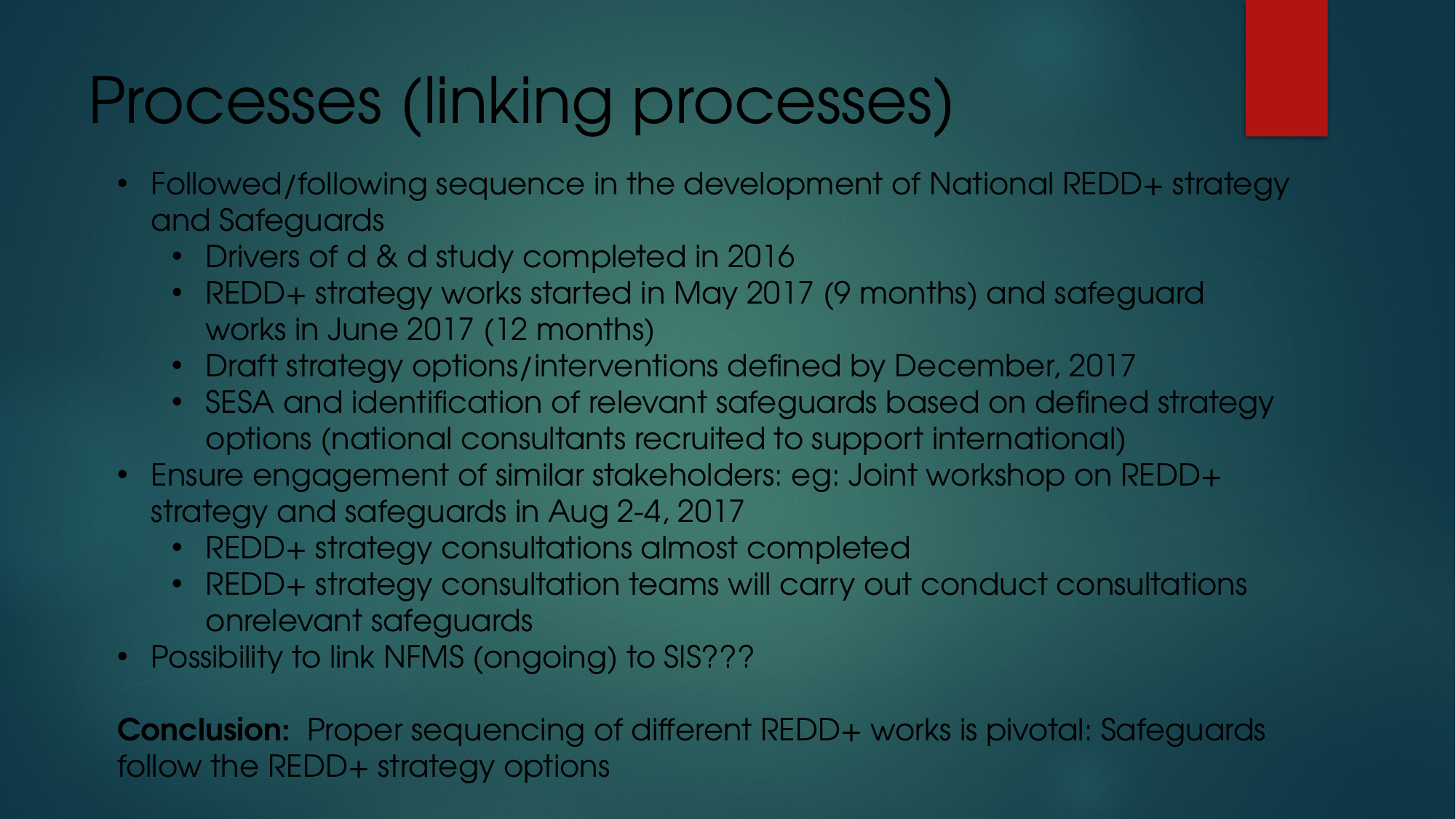

# Processes (linking processes)
Followed/following sequence in the development of National REDD+ strategy and Safeguards
Drivers of d & d study completed in 2016
REDD+ strategy works started in May 2017 (9 months) and safeguard works in June 2017 (12 months)
Draft strategy options/interventions defined by December, 2017
SESA and identification of relevant safeguards based on defined strategy options (national consultants recruited to support international)
Ensure engagement of similar stakeholders: eg: Joint workshop on REDD+ strategy and safeguards in Aug 2-4, 2017
REDD+ strategy consultations almost completed
REDD+ strategy consultation teams will carry out conduct consultations onrelevant safeguards
Possibility to link NFMS (ongoing) to SIS???

Conclusion:  Proper sequencing of different REDD+ works is pivotal: Safeguards follow the REDD+ strategy options